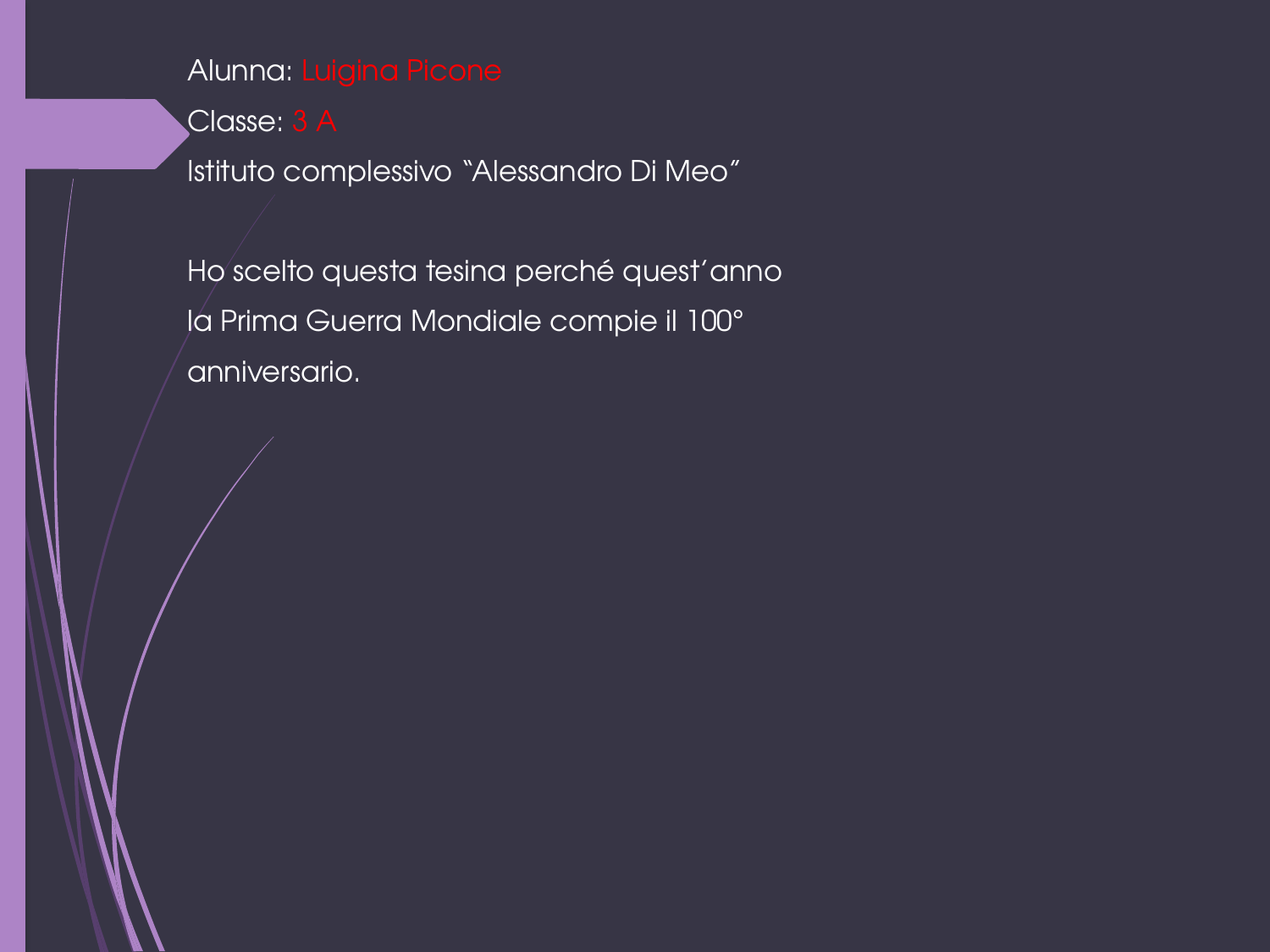

Alunna: Luigina Picone
Classe: 3 A
Istituto complessivo “Alessandro Di Meo”

Ho scelto questa tesina perché quest’anno
la Prima Guerra Mondiale compie il 100°
anniversario.